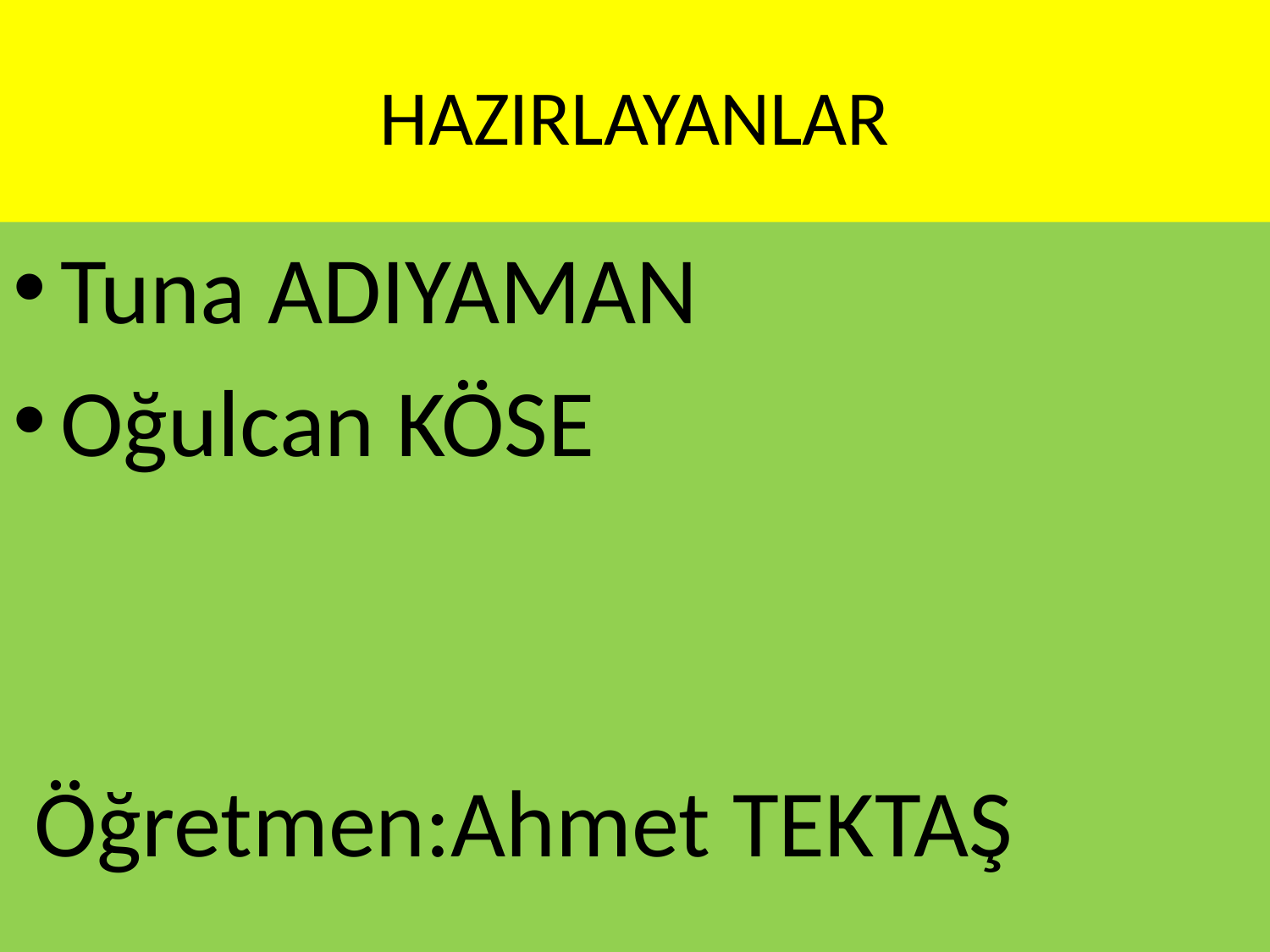

# HAZIRLAYANLAR
Tuna ADIYAMAN
Oğulcan KÖSE

 Öğretmen:Ahmet TEKTAŞ